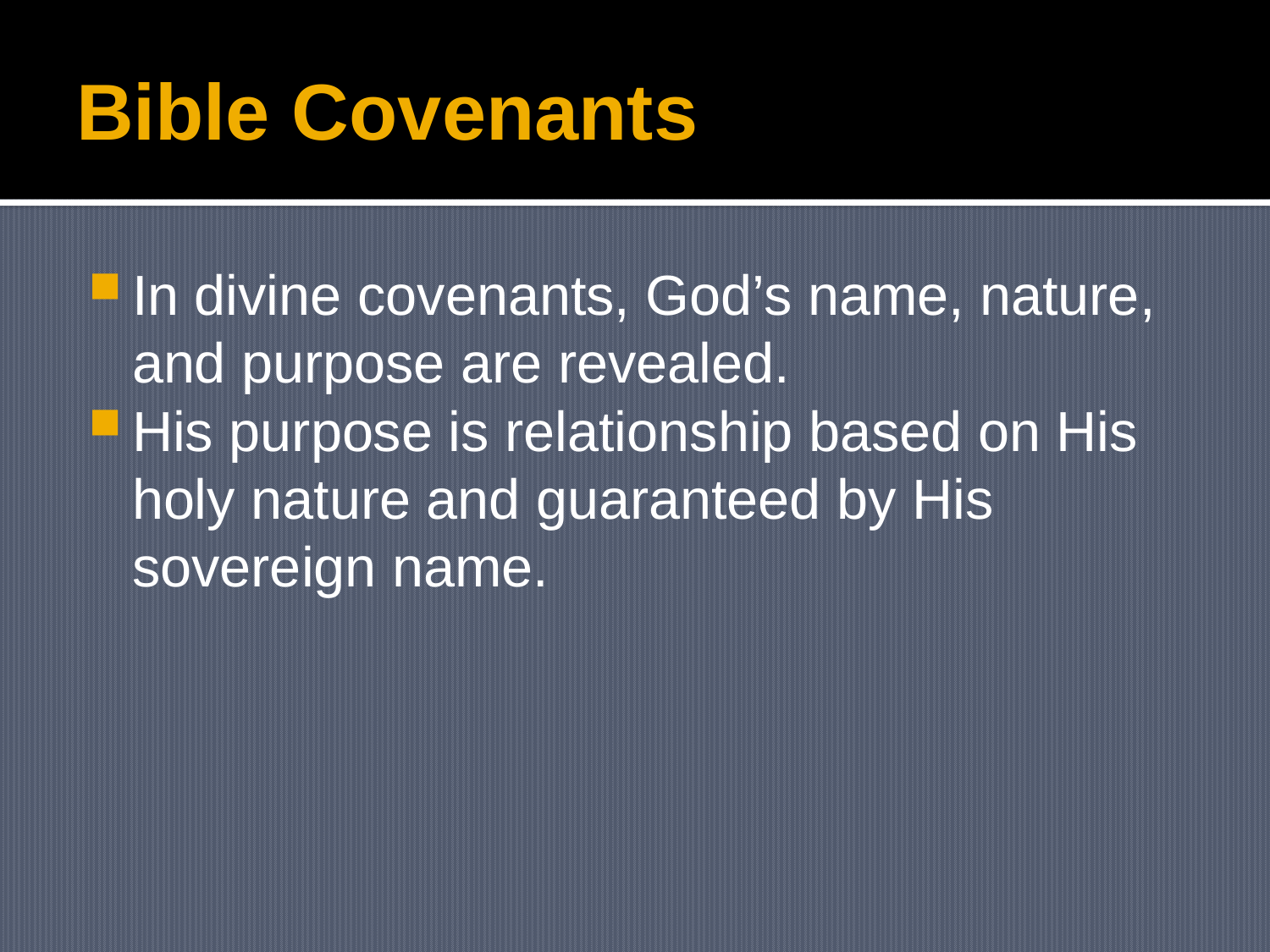

# Bible Covenants
In divine covenants, God’s name, nature, and purpose are revealed.
His purpose is relationship based on His holy nature and guaranteed by His sovereign name.